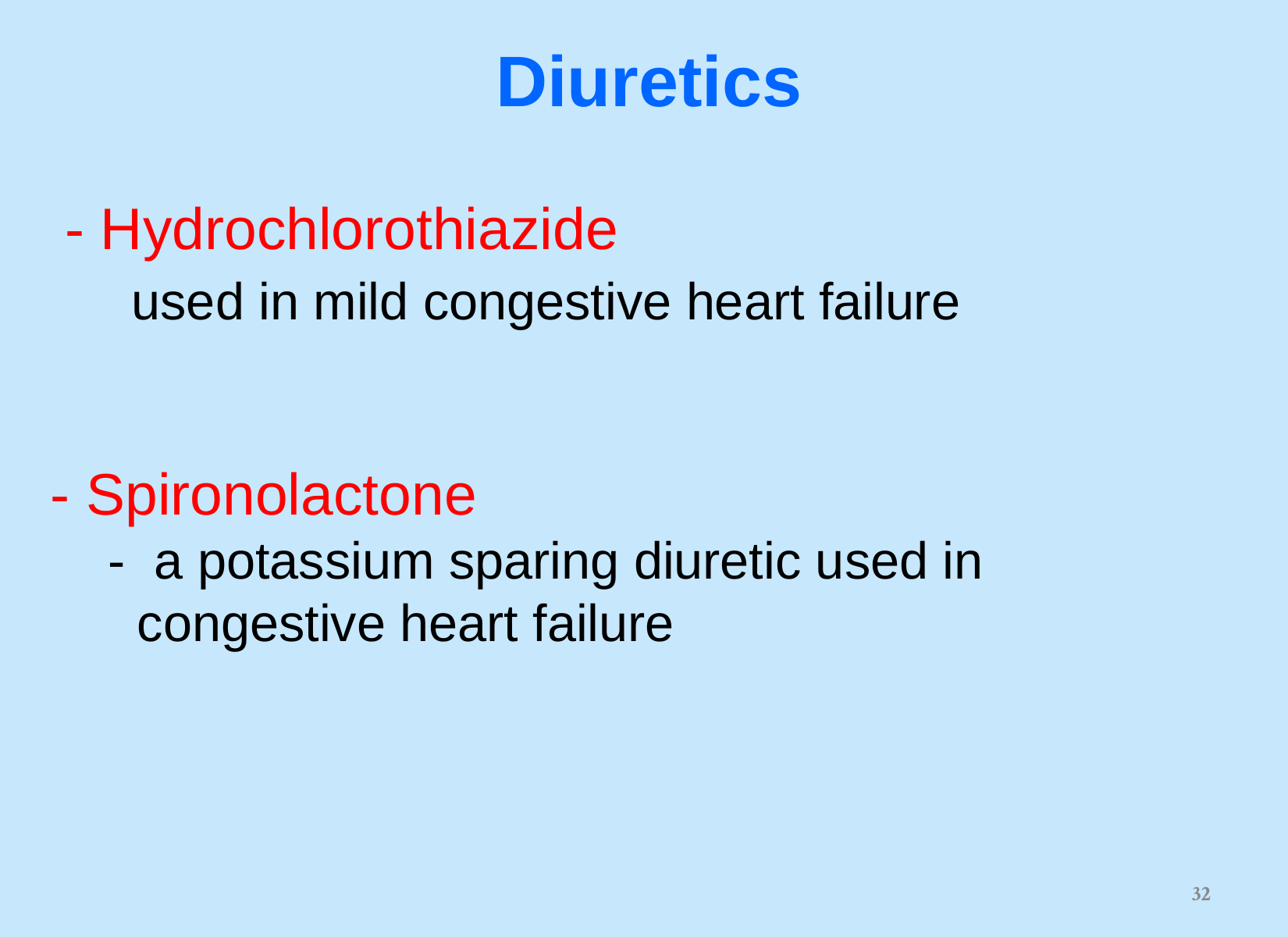

Diuretics

 - Hydrochlorothiazide
     used in mild congestive heart failure

- Spironolactone
    -  a potassium sparing diuretic used in
      congestive heart failure

32